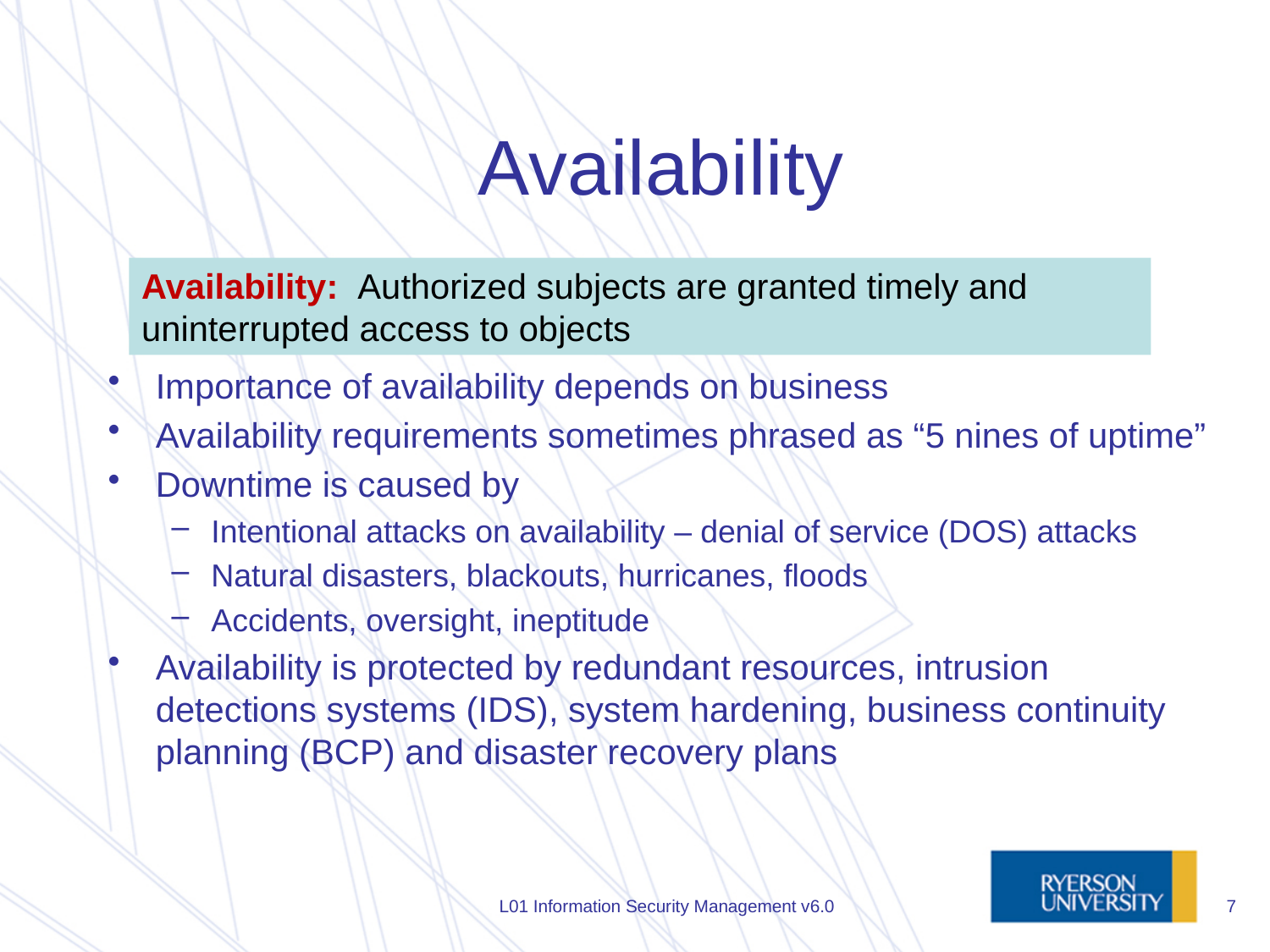

# Availability
Availability:  Authorized subjects are granted timely and uninterrupted access to objects
Importance of availability depends on business
Availability requirements sometimes phrased as “5 nines of uptime”
Downtime is caused by
Intentional attacks on availability – denial of service (DOS) attacks
Natural disasters, blackouts, hurricanes, floods
Accidents, oversight, ineptitude
Availability is protected by redundant resources, intrusion detections systems (IDS), system hardening, business continuity planning (BCP) and disaster recovery plans
L01 Information Security Management v6.0
7